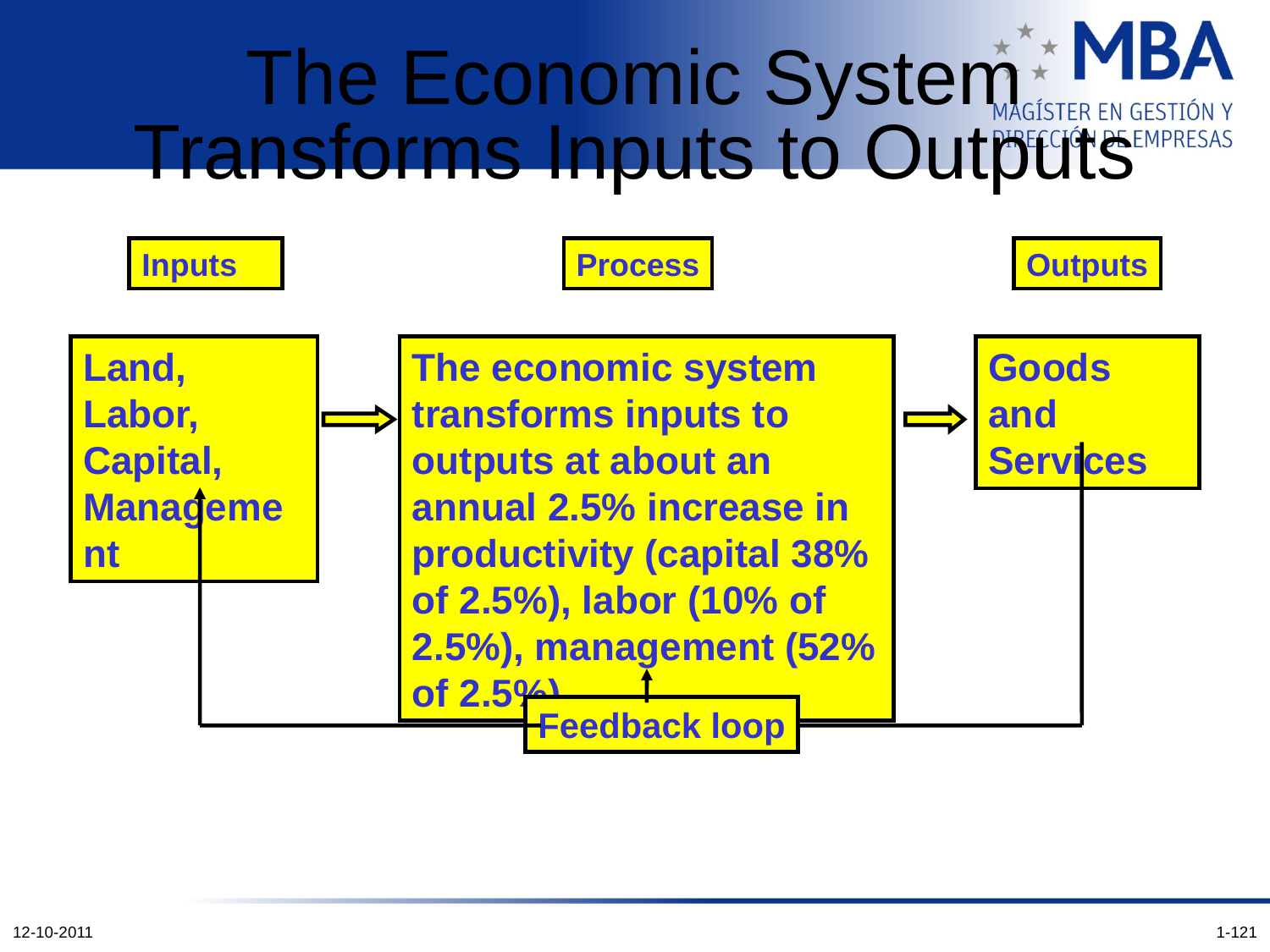

# The Economic System Transforms Inputs to Outputs
Inputs
Process
Outputs
Land, Labor, Capital, Management
The economic system transforms inputs to outputs at about an annual 2.5% increase in productivity (capital 38% of 2.5%), labor (10% of 2.5%), management (52% of 2.5%)
Goods and Services

Feedback loop

12-10-2011
1-121